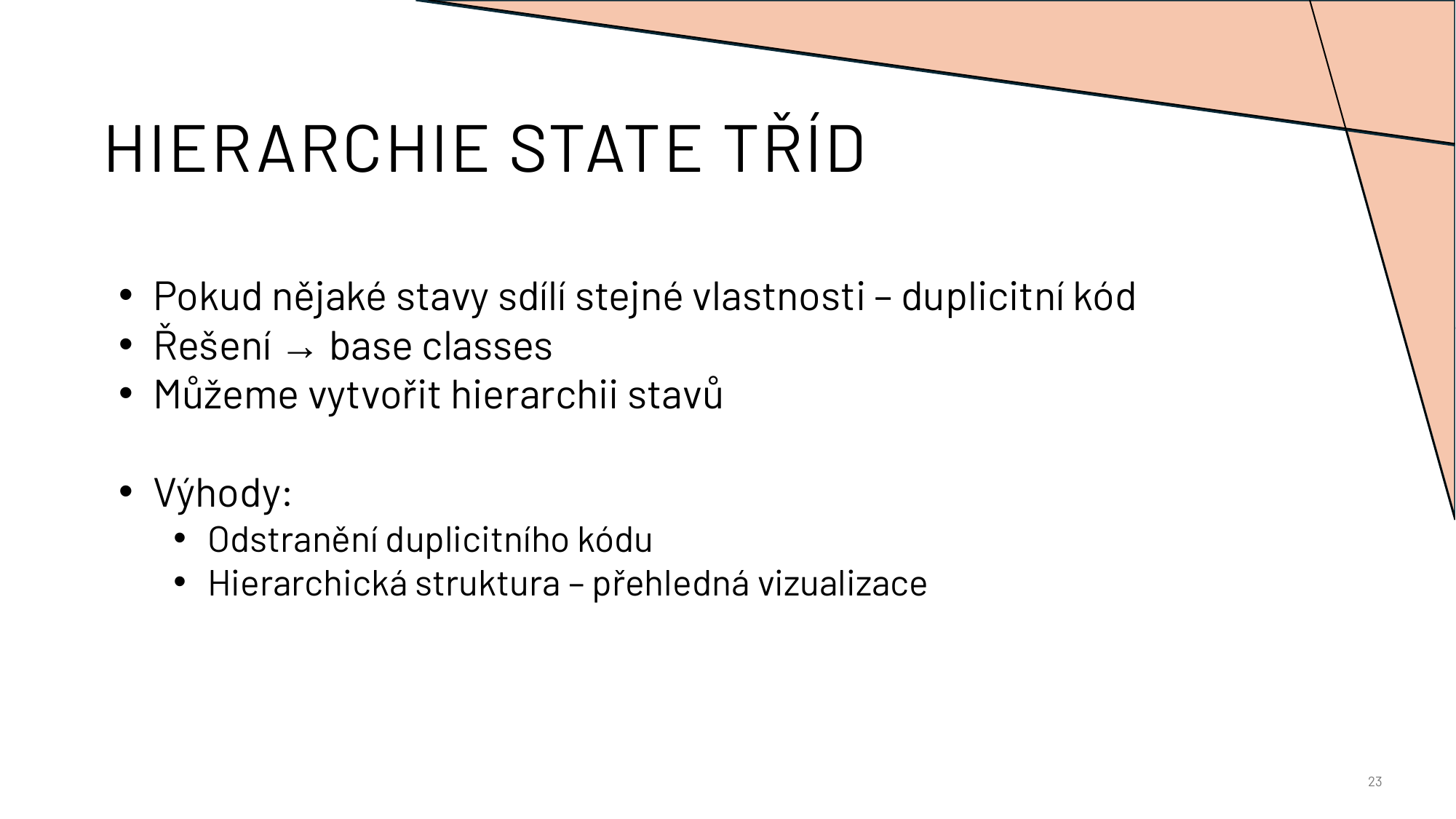

# HIERARCHIE STATE TŘÍD

Pokud nějaké stavy sdílí stejné vlastnosti – duplicitní kód
Řešení → base classes
Můžeme vytvořit hierarchii stavů

Výhody:
Odstranění duplicitního kódu
Hierarchická struktura – přehledná vizualizace

23